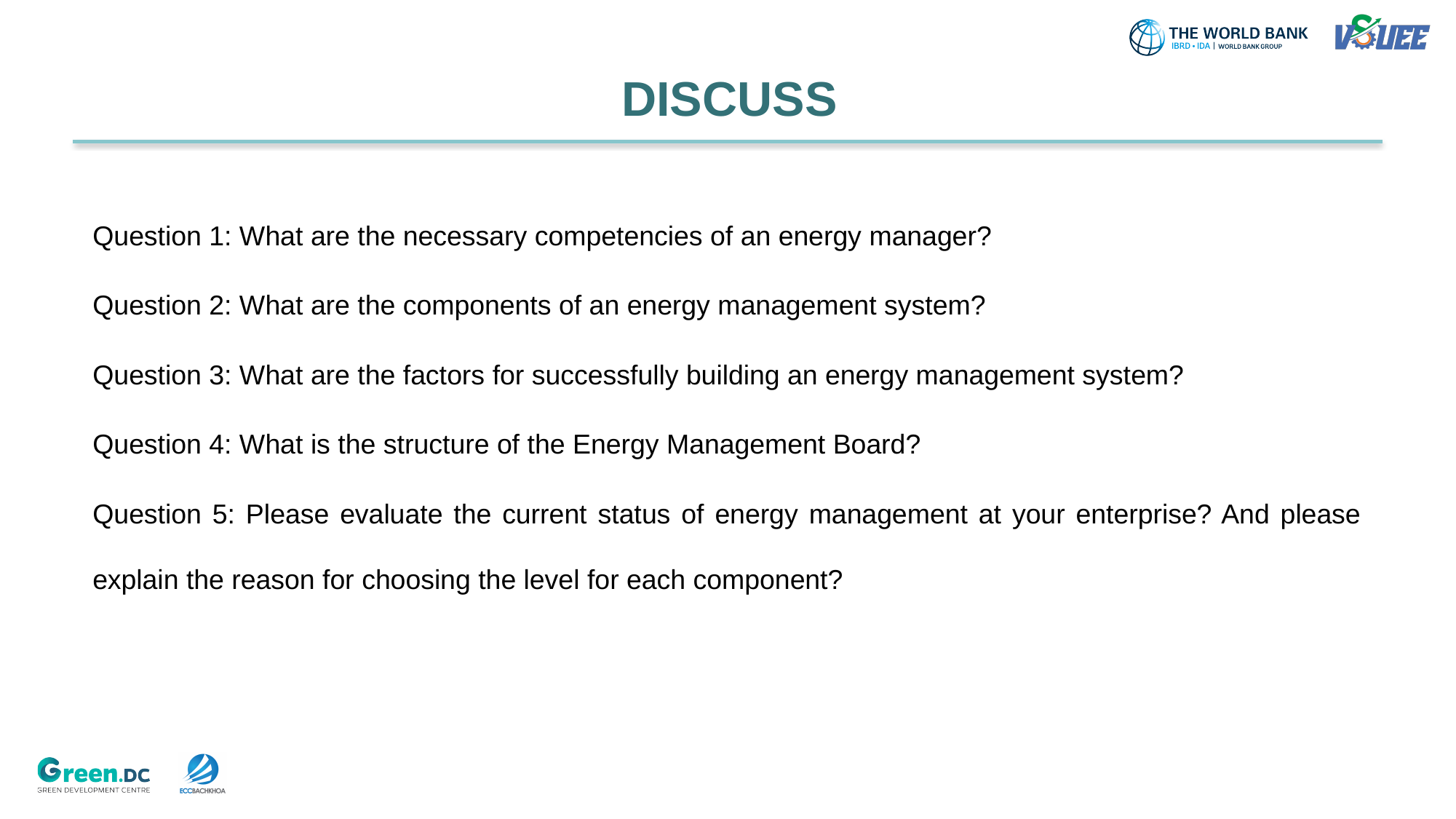

DISCUSS
Question 1: What are the necessary competencies of an energy manager?
Question 2: What are the components of an energy management system?
Question 3: What are the factors for successfully building an energy management system?
Question 4: What is the structure of the Energy Management Board?
Question 5: Please evaluate the current status of energy management at your enterprise? And please explain the reason for choosing the level for each component?